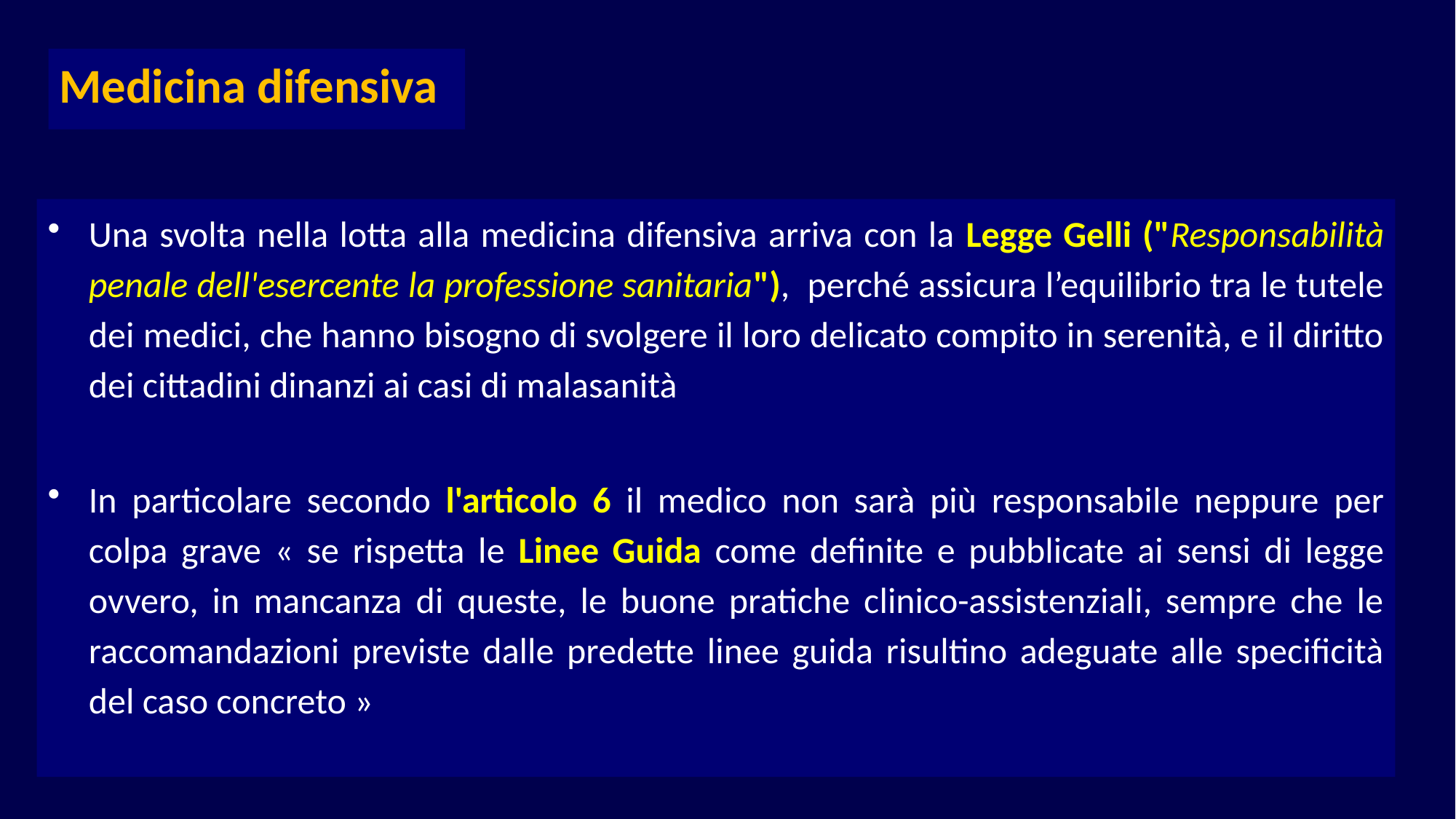

Medicina difensiva

Una svolta nella lotta alla medicina difensiva arriva con la Legge Gelli ("Responsabilità penale dell'esercente la professione sanitaria"),  perché assicura l’equilibrio tra le tutele dei medici, che hanno bisogno di svolgere il loro delicato compito in serenità, e il diritto dei cittadini dinanzi ai casi di malasanità

In particolare secondo l'articolo 6 il medico non sarà più responsabile neppure per colpa grave « se rispetta le Linee Guida come definite e pubblicate ai sensi di legge ovvero, in mancanza di queste, le buone pratiche clinico-assistenziali, sempre che le raccomandazioni previste dalle predette linee guida risultino adeguate alle specificità del caso concreto »